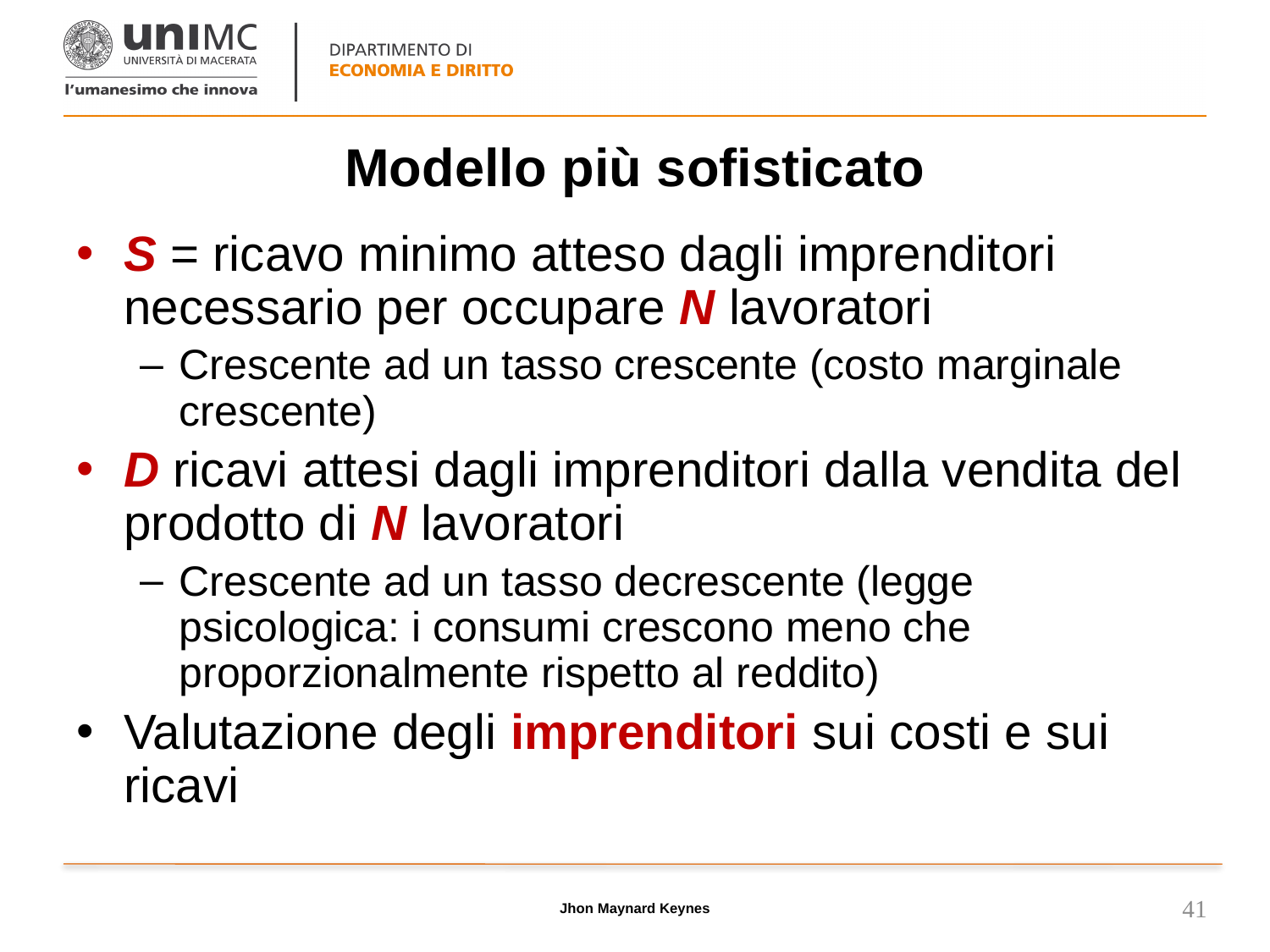

# Modello più sofisticato
S = ricavo minimo atteso dagli imprenditori necessario per occupare N lavoratori
Crescente ad un tasso crescente (costo marginale crescente)
D ricavi attesi dagli imprenditori dalla vendita del prodotto di N lavoratori
Crescente ad un tasso decrescente (legge psicologica: i consumi crescono meno che proporzionalmente rispetto al reddito)
Valutazione degli imprenditori sui costi e sui ricavi
Jhon Maynard Keynes
41